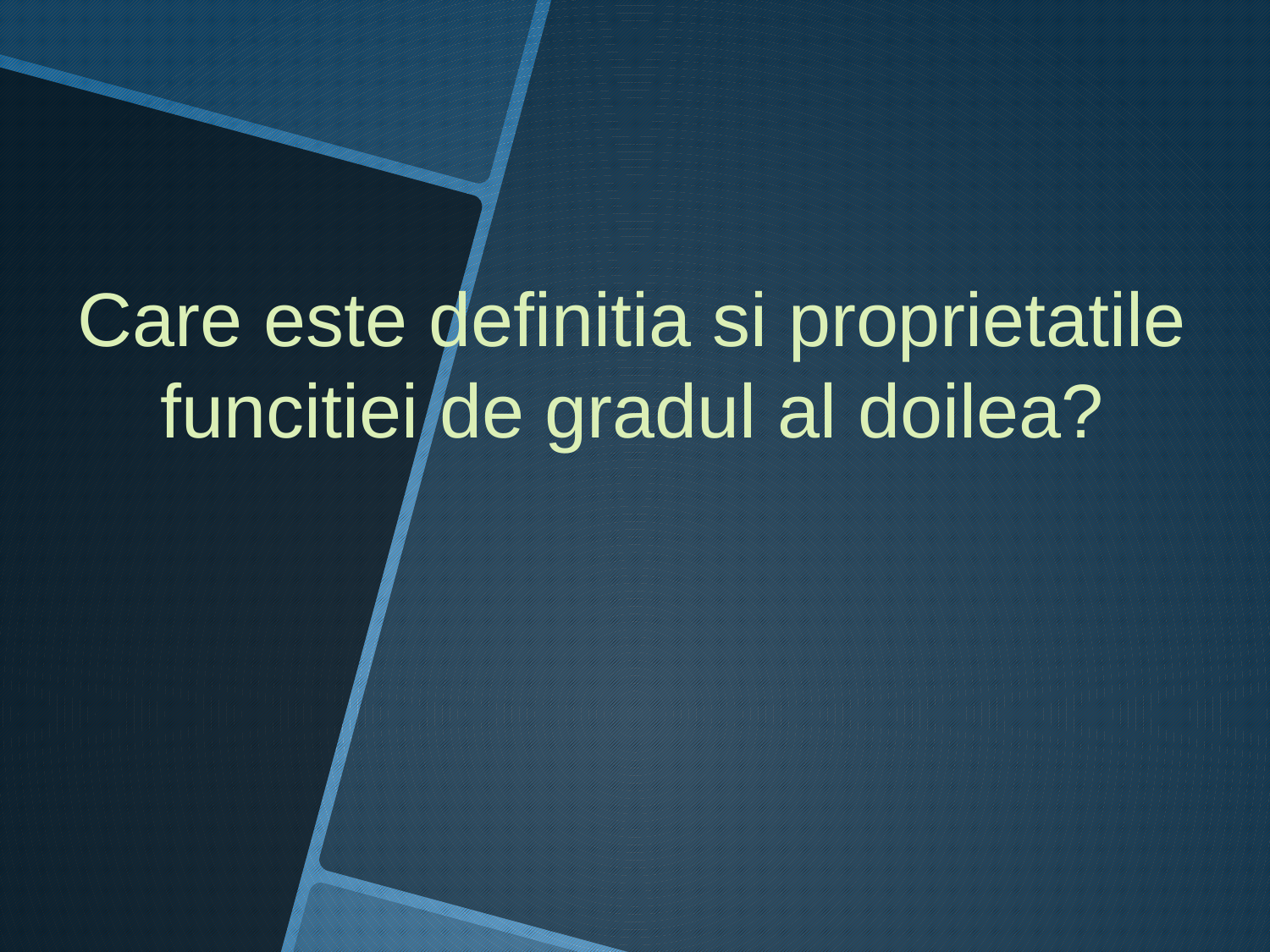

# Care este definitia si proprietatile funcitiei de gradul al doilea?